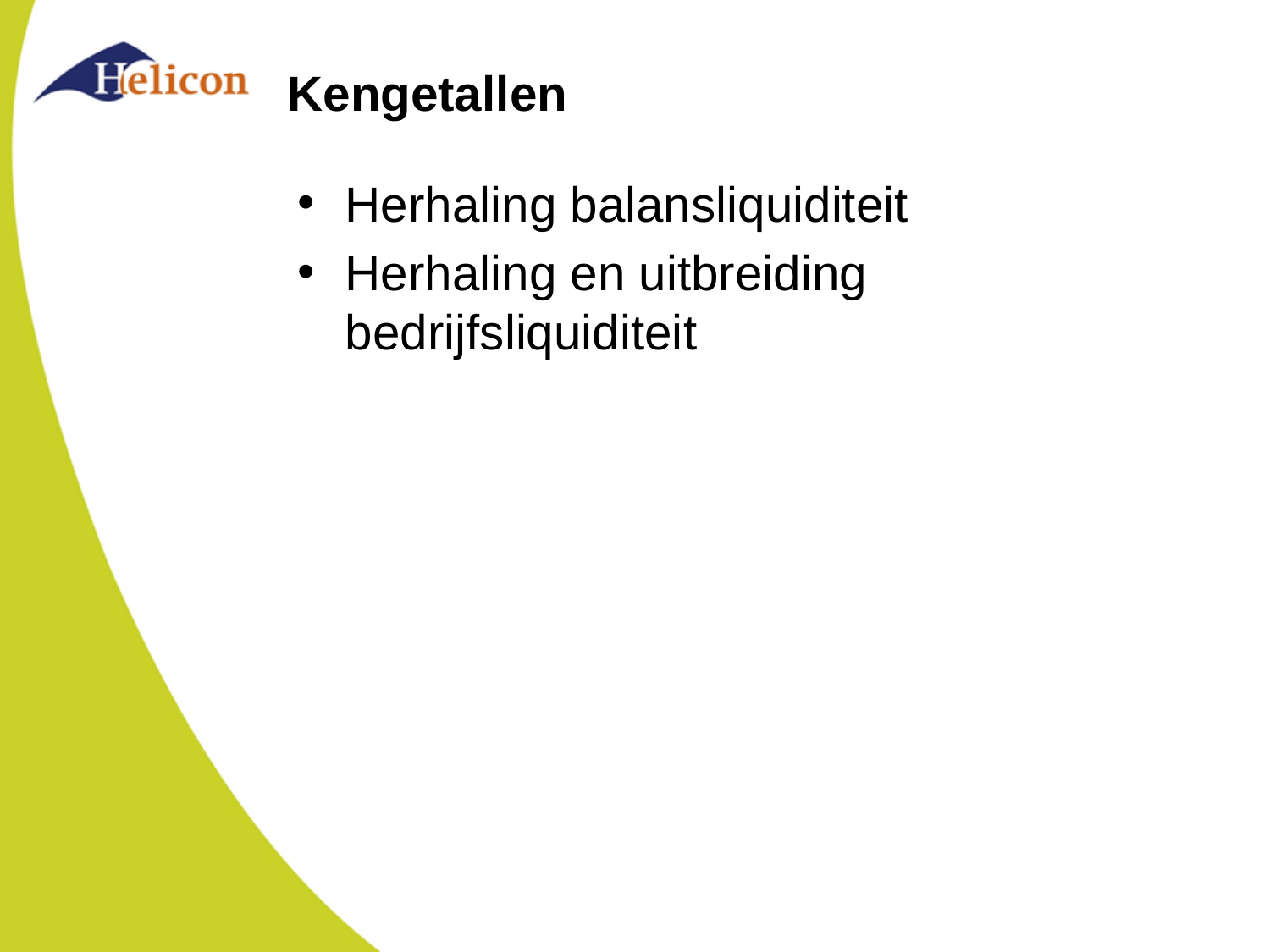

# Kengetallen
Herhaling balansliquiditeit
Herhaling en uitbreiding bedrijfsliquiditeit